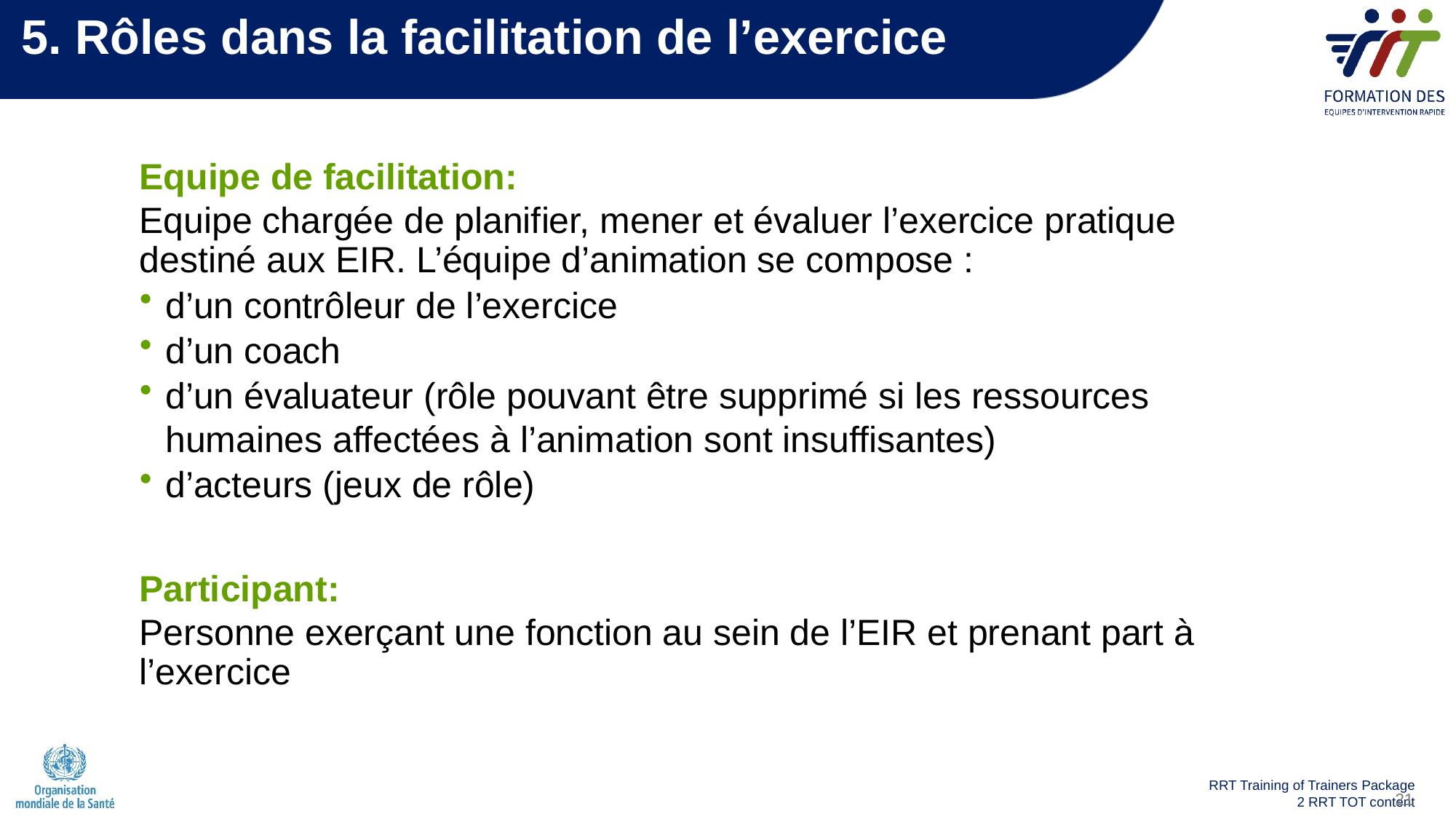

# 5. Rôles dans la facilitation de l’exercice
Equipe de facilitation:
Equipe chargée de planifier, mener et évaluer l’exercice pratique destiné aux EIR. L’équipe d’animation se compose :
d’un contrôleur de l’exercice
d’un coach
d’un évaluateur (rôle pouvant être supprimé si les ressources humaines affectées à l’animation sont insuffisantes)
d’acteurs (jeux de rôle)

Participant:
Personne exerçant une fonction au sein de l’EIR et prenant part à l’exercice